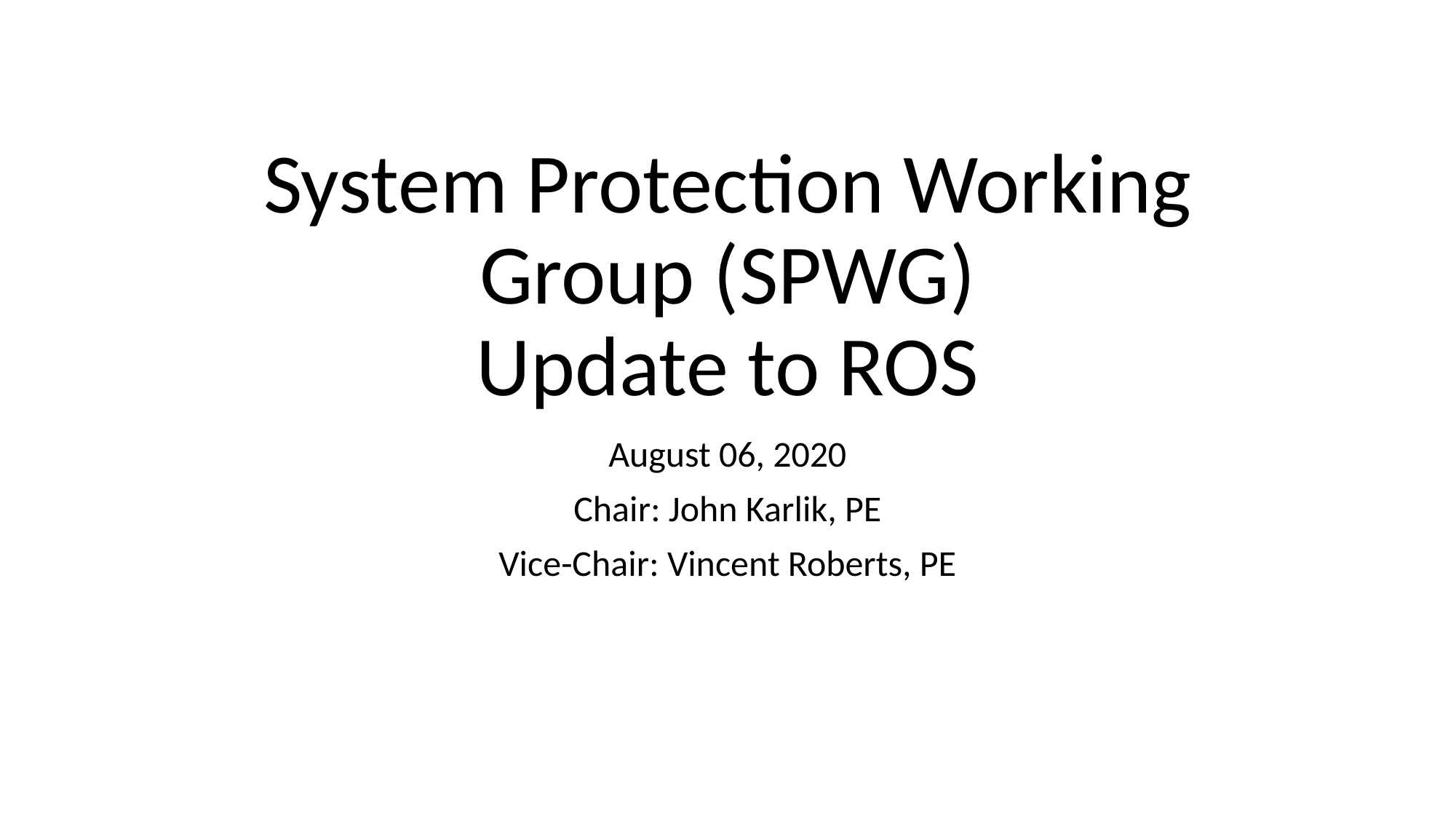

# System Protection Working Group (SPWG) Update to ROS
August 06, 2020
Chair: John Karlik, PE
Vice-Chair: Vincent Roberts, PE